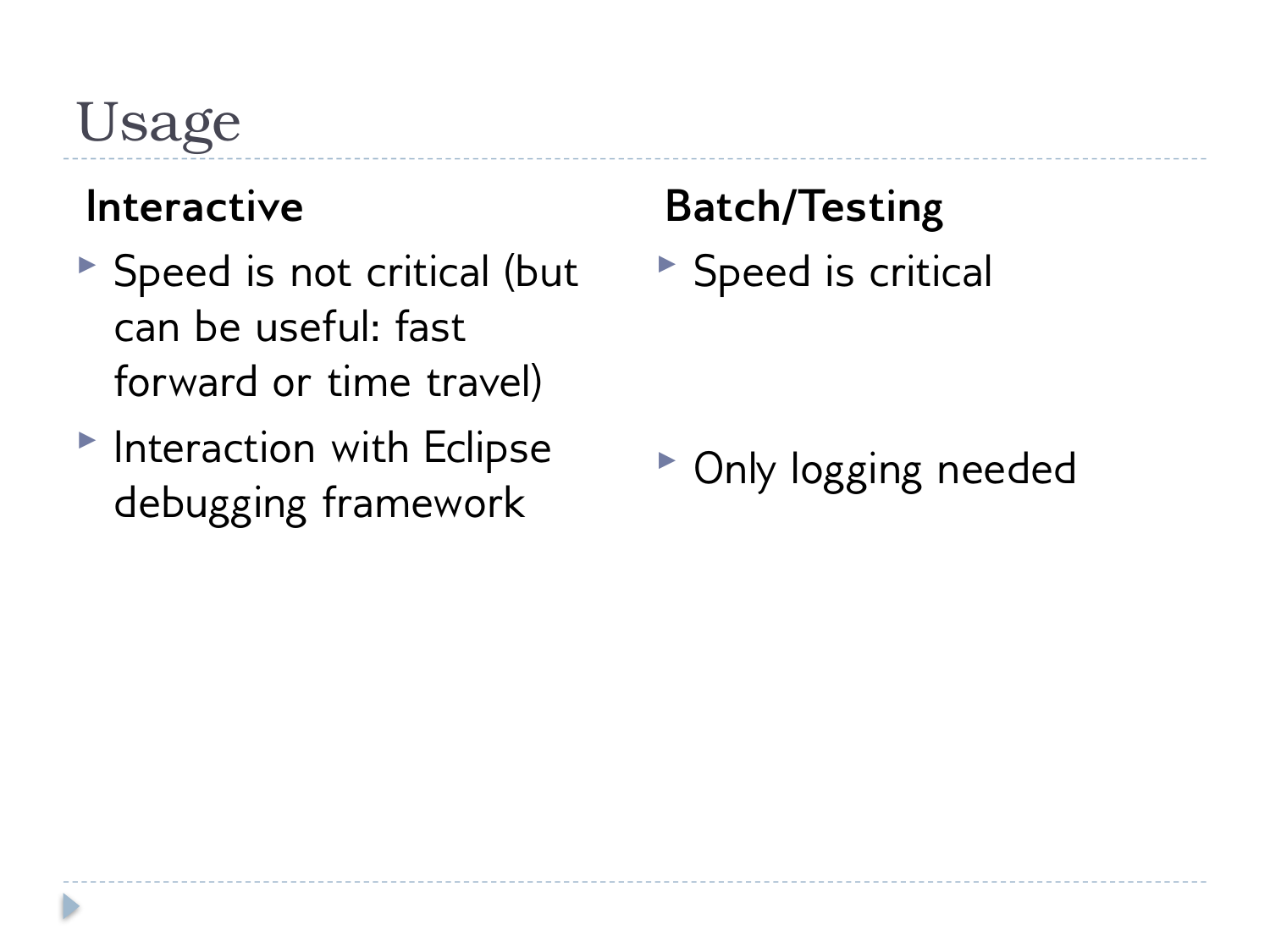

# Usage
Batch/Testing
Speed is critical

Only logging needed
Interactive
Speed is not critical (but can be useful: fast forward or time travel)
Interaction with Eclipse debugging framework